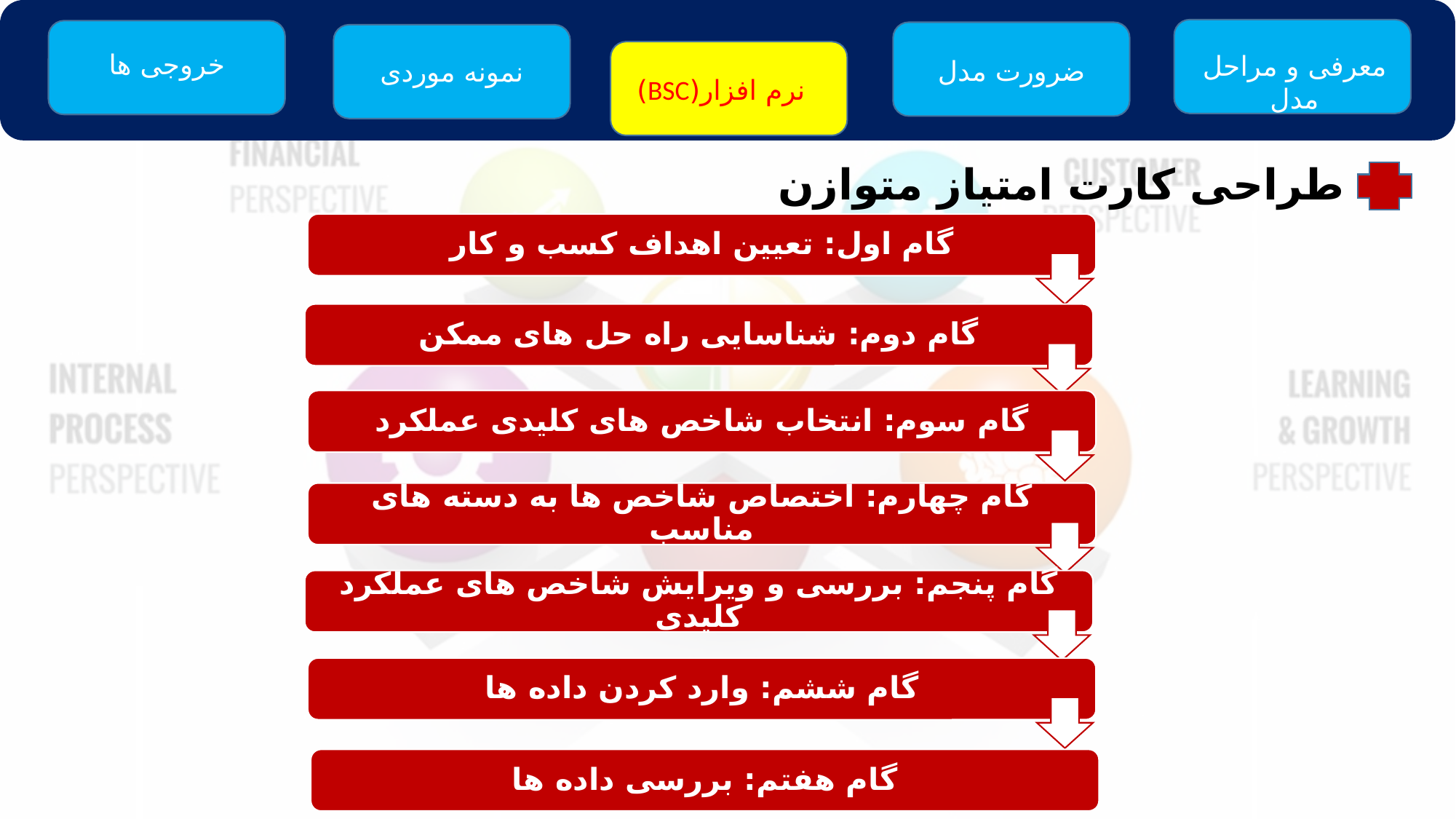

خروجی ها

معرفی و مراحل مدل
ضرورت مدل
نمونه موردی
نرم افزار(BSC)
طراحی کارت امتیاز متوازن

گام اول: تعیین اهداف کسب و کار

گام دوم: شناسایی راه حل های ممکن

گام سوم: انتخاب شاخص های کلیدی عملکرد

گام چهارم: اختصاص شاخص ها به دسته های مناسب

گام پنجم: بررسی و ویرایش شاخص های عملکرد کلیدی

گام ششم: وارد کردن داده ها

گام هفتم: بررسی داده ها